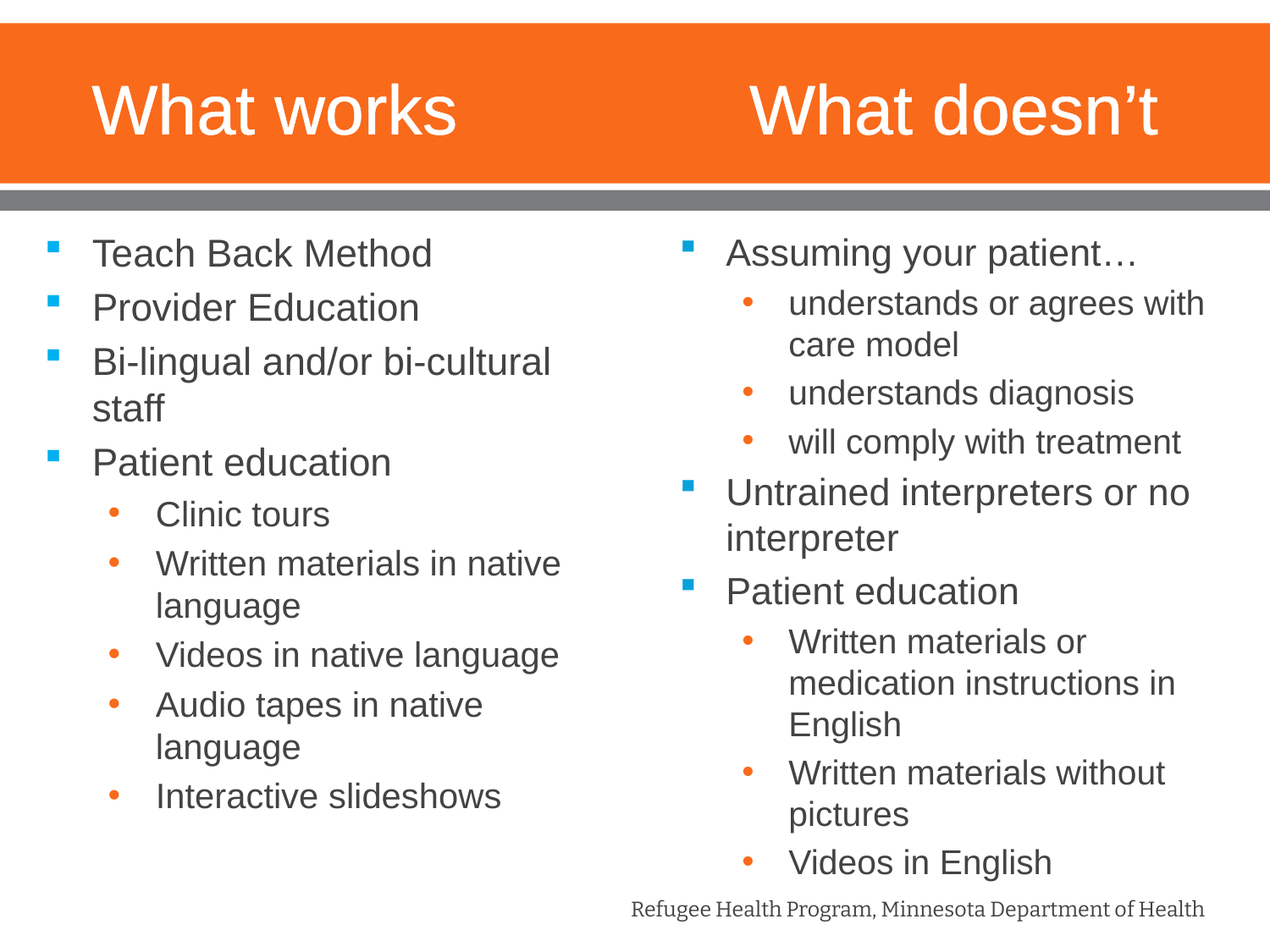

# What works               What doesn’t
Teach Back Method
Provider Education
Bi-lingual and/or bi-cultural staff
Patient education
Clinic tours
Written materials in native language
Videos in native language
Audio tapes in native language
Interactive slideshows

Assuming your patient…
understands or agrees with care model
understands diagnosis
will comply with treatment
Untrained interpreters or no interpreter
Patient education
Written materials or medication instructions in English
Written materials without pictures
Videos in English

Refugee Health Program, Minnesota Department of Health